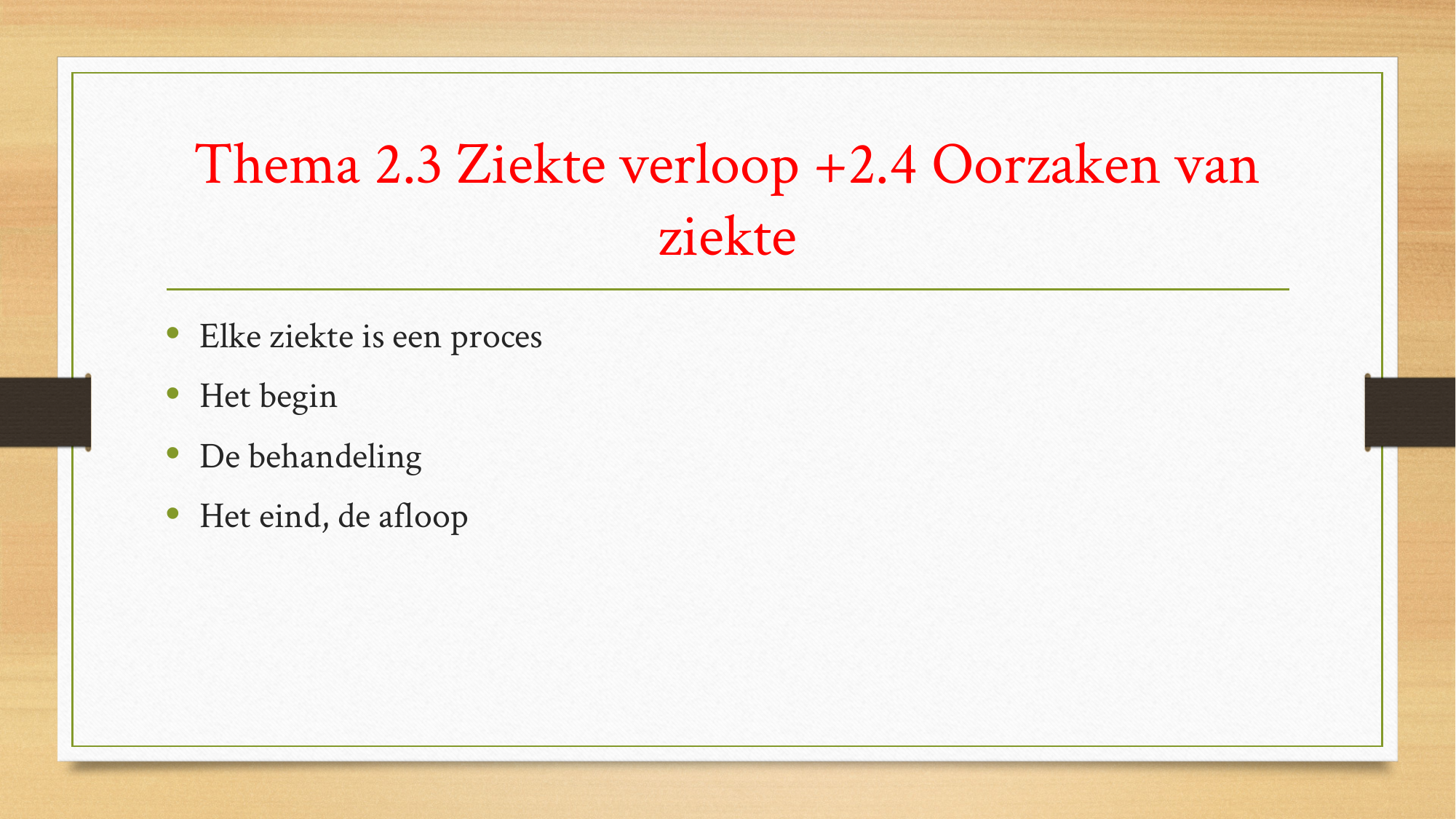

# Thema 2.3 Ziekte verloop +2.4 Oorzaken van ziekte
Elke ziekte is een proces
Het begin
De behandeling
Het eind, de afloop